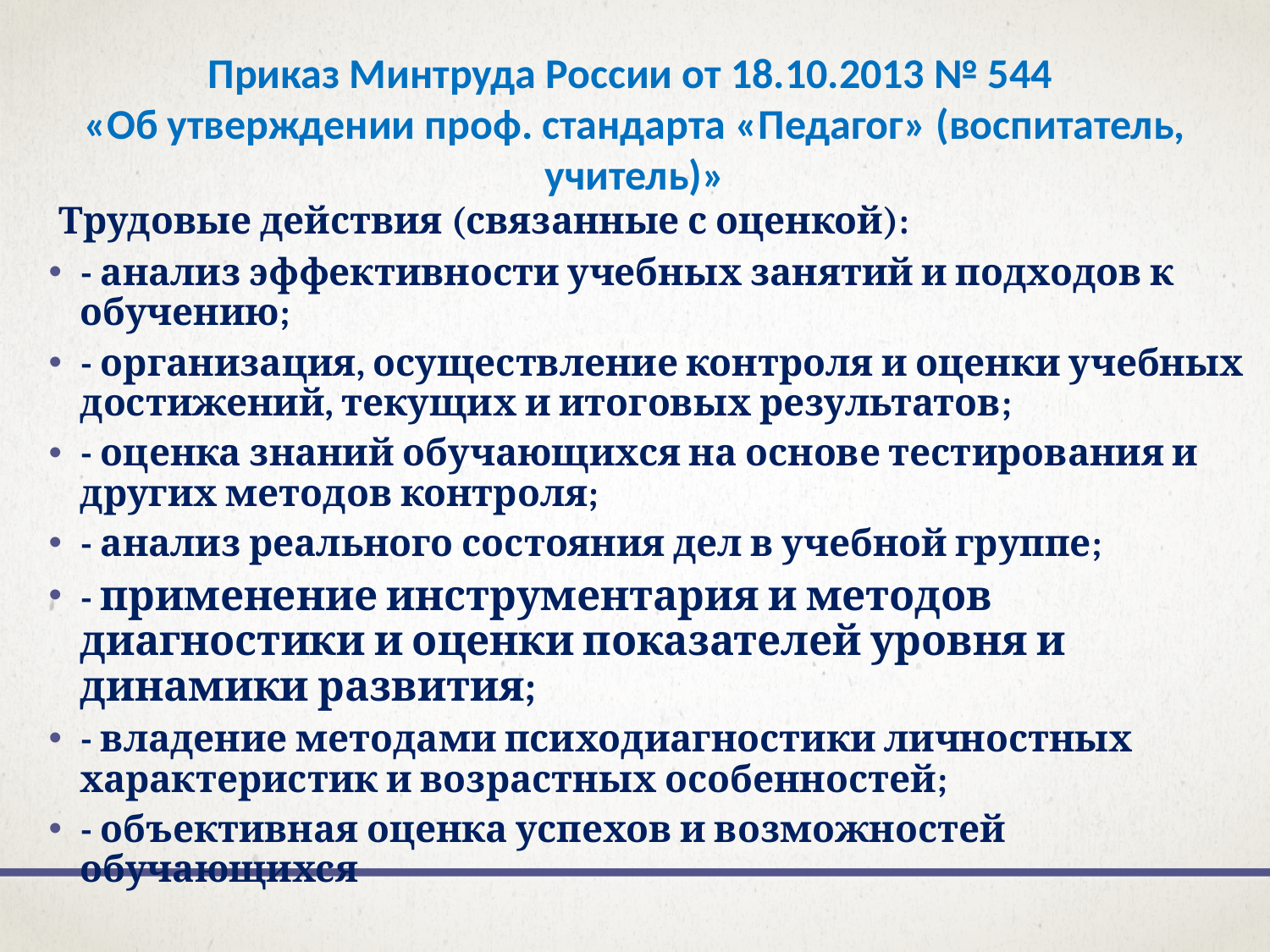

Приказ Минтруда России от 18.10.2013 № 544
«Об утверждении проф. стандарта «Педагог» (воспитатель, учитель)»

 Трудовые действия (связанные с оценкой):
- анализ эффективности учебных занятий и подходов к обучению;
- организация, осуществление контроля и оценки учебных достижений, текущих и итоговых результатов;
- оценка знаний обучающихся на основе тестирования и других методов контроля;
- анализ реального состояния дел в учебной группе;
- применение инструментария и методов диагностики и оценки показателей уровня и динамики развития;
- владение методами психодиагностики личностных характеристик и возрастных особенностей;
- объективная оценка успехов и возможностей обучающихся